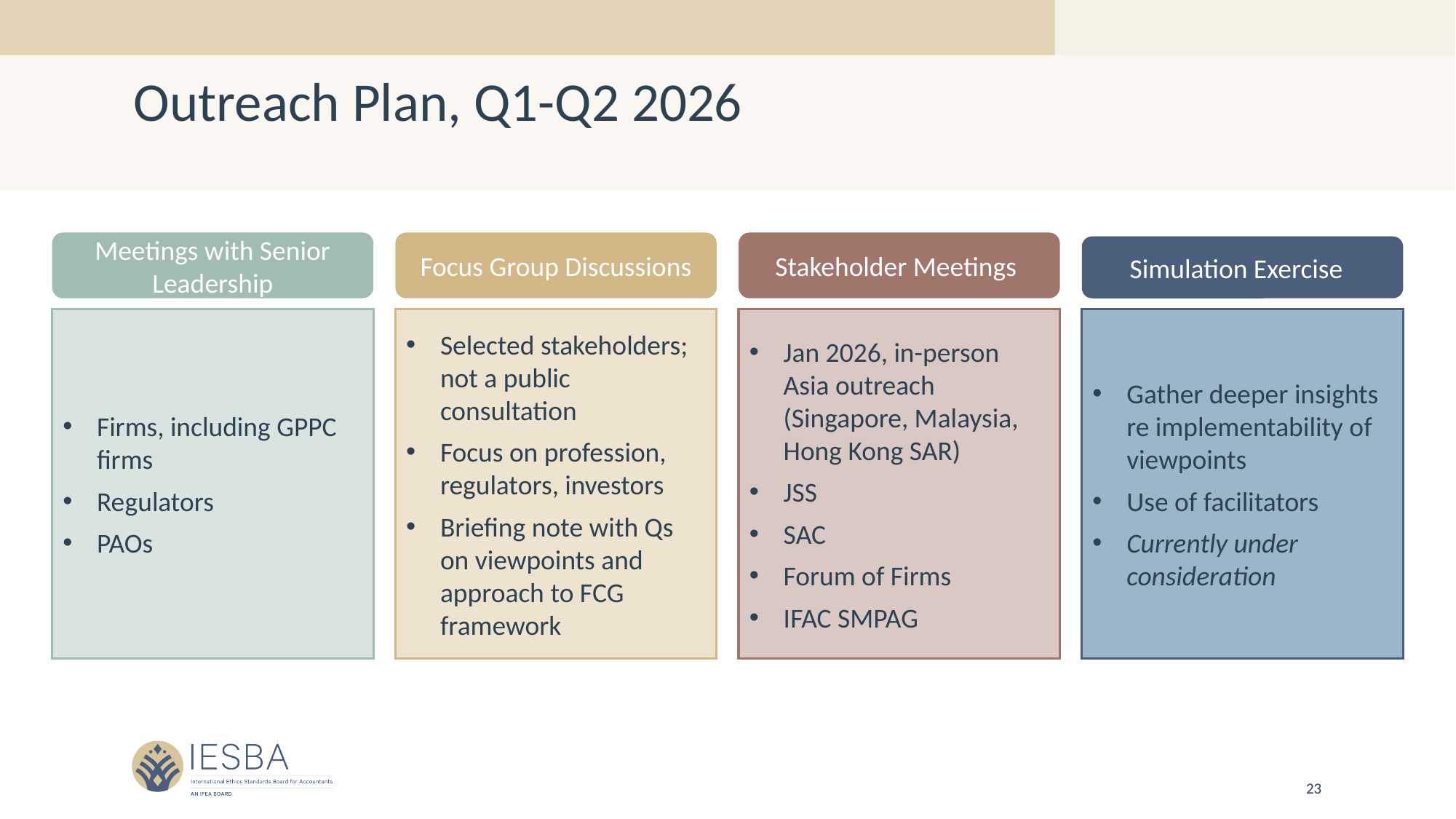

# Outreach Plan, Q1-Q2 2026
Meetings with Senior Leadership
Focus Group Discussions
Stakeholder Meetings
Simulation Exercise
Firms, including GPPC firms
Regulators
PAOs
Selected stakeholders; not a public consultation
Focus on profession, regulators, investors
Briefing note with Qs on viewpoints and approach to FCG framework
Jan 2026, in-person Asia outreach (Singapore, Malaysia, Hong Kong SAR)
JSS
SAC
Forum of Firms
IFAC SMPAG
Gather deeper insights re implementability of viewpoints
Use of facilitators
Currently under consideration
23